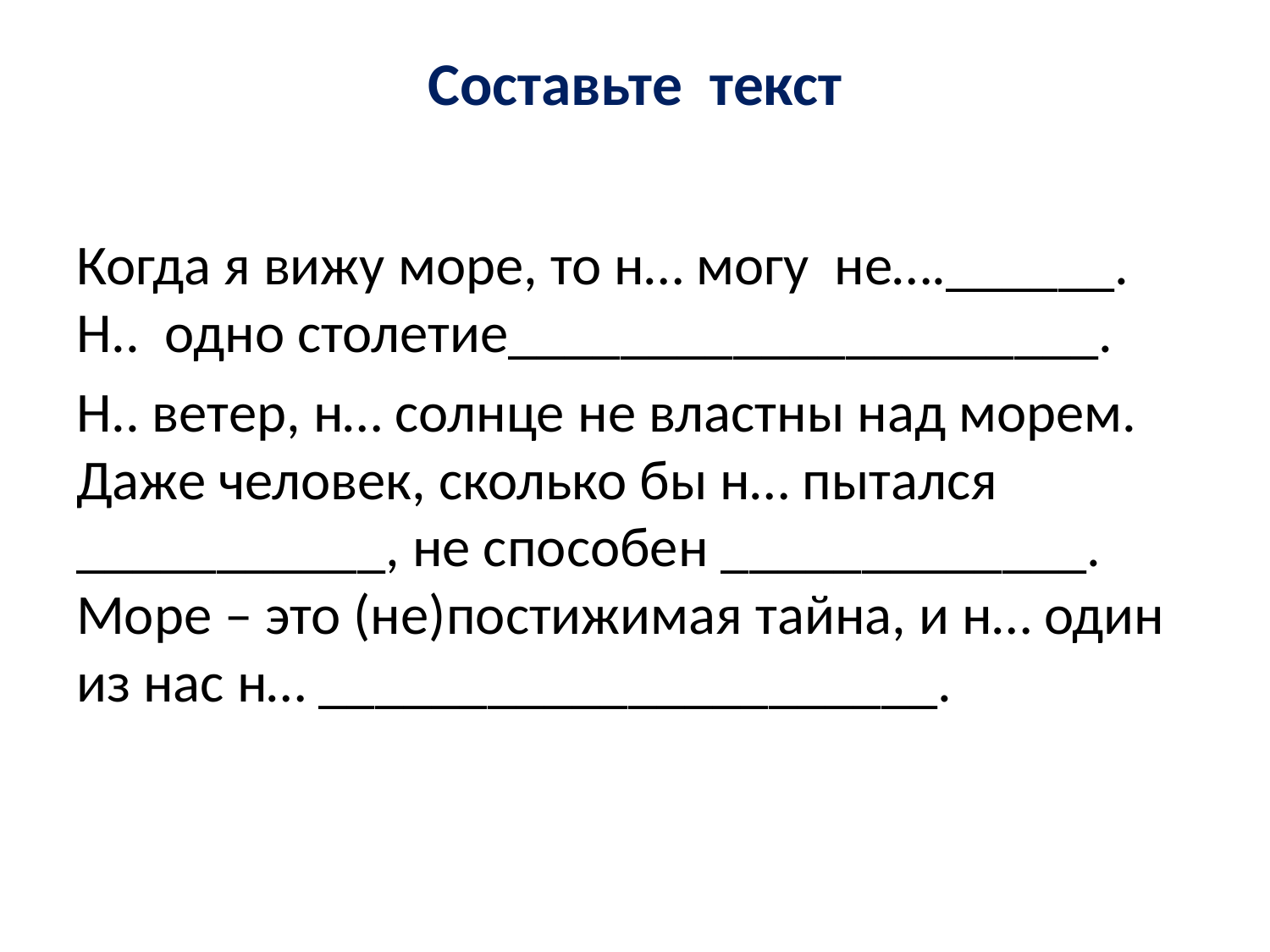

# Составьте  текст
Когда я вижу море, то н… могу  не….______. Н..  одно столетие_____________________.
Н.. ветер, н… солнце не властны над морем. Даже человек, сколько бы н… пытался ___________, не способен _____________. Море – это (не)постижимая тайна, и н… один из нас н… ______________________.